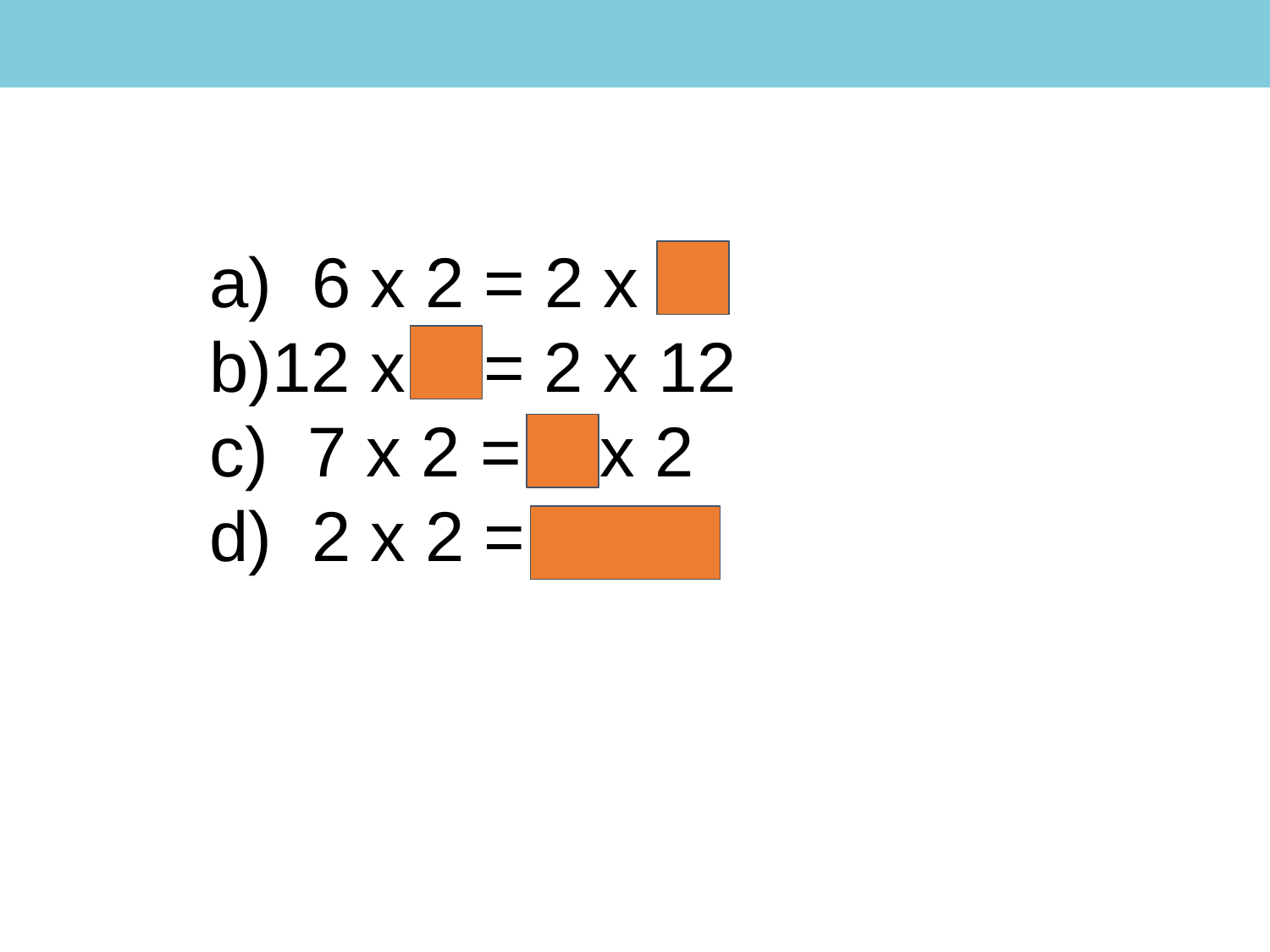

6 x 2 = 2 x 6
12 x 2 = 2 x 12
  7 x 2 = 7 x 2
  2 x 2 = 2 x 2